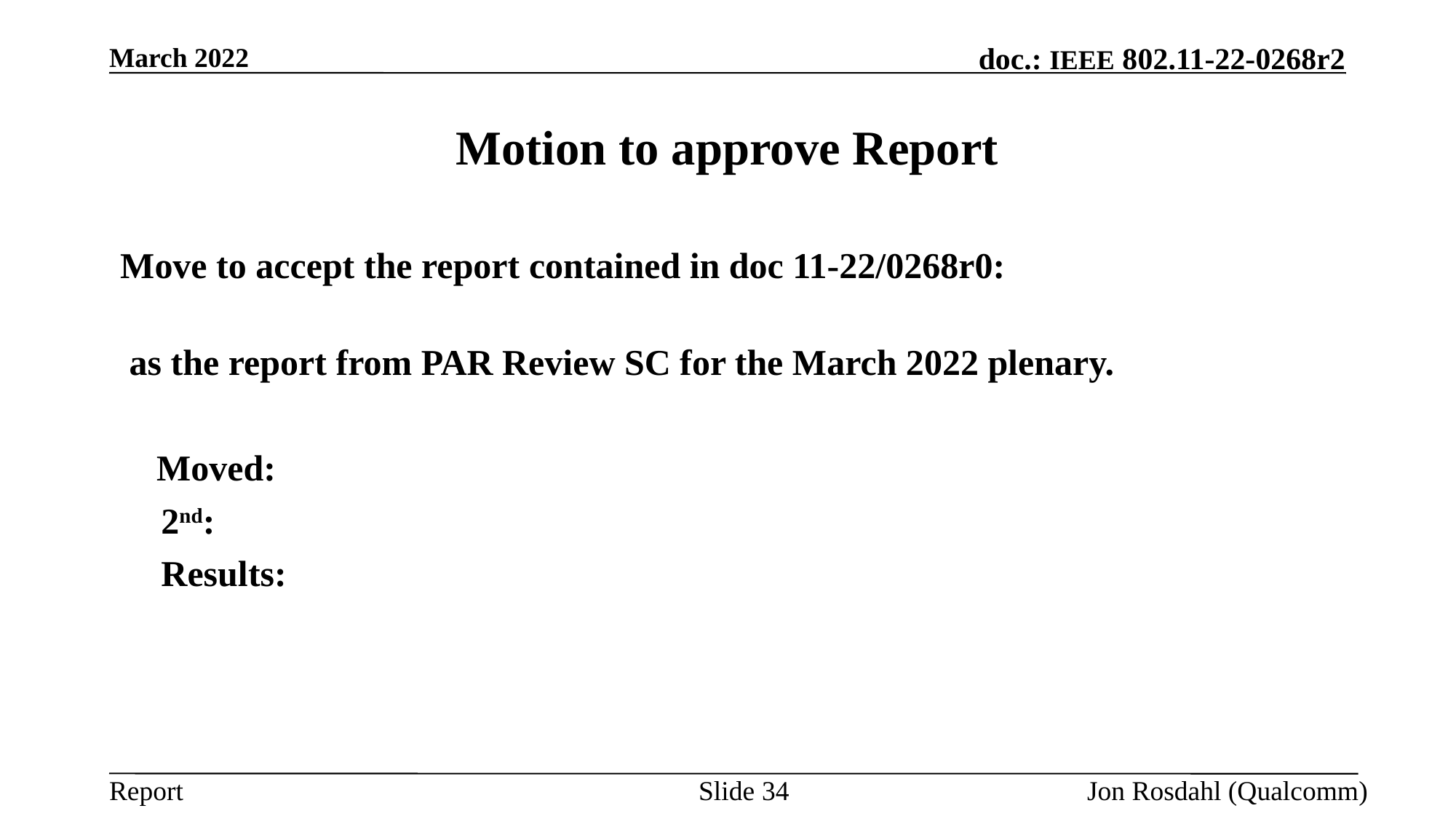

March 2022
# Motion to approve Report
Move to accept the report contained in doc 11-22/0268r0:

 as the report from PAR Review SC for the March 2022 plenary.

    Moved:
	2nd:
	Results:
Slide 34
Jon Rosdahl (Qualcomm)